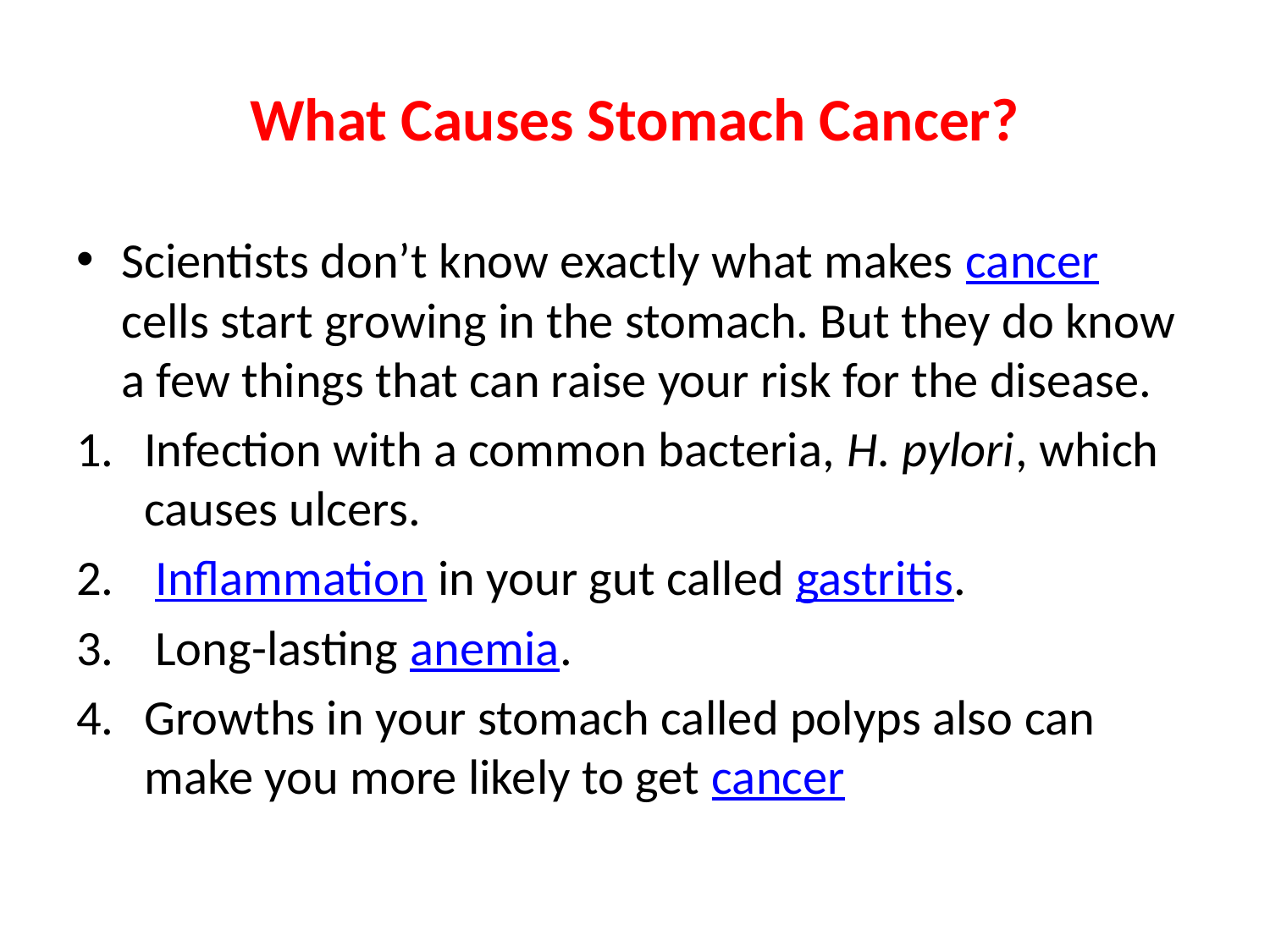

# What Causes Stomach Cancer?
Scientists don’t know exactly what makes cancer cells start growing in the stomach. But they do know a few things that can raise your risk for the disease.
Infection with a common bacteria, H. pylori, which causes ulcers.
 Inflammation in your gut called gastritis.
 Long-lasting anemia.
Growths in your stomach called polyps also can make you more likely to get cancer